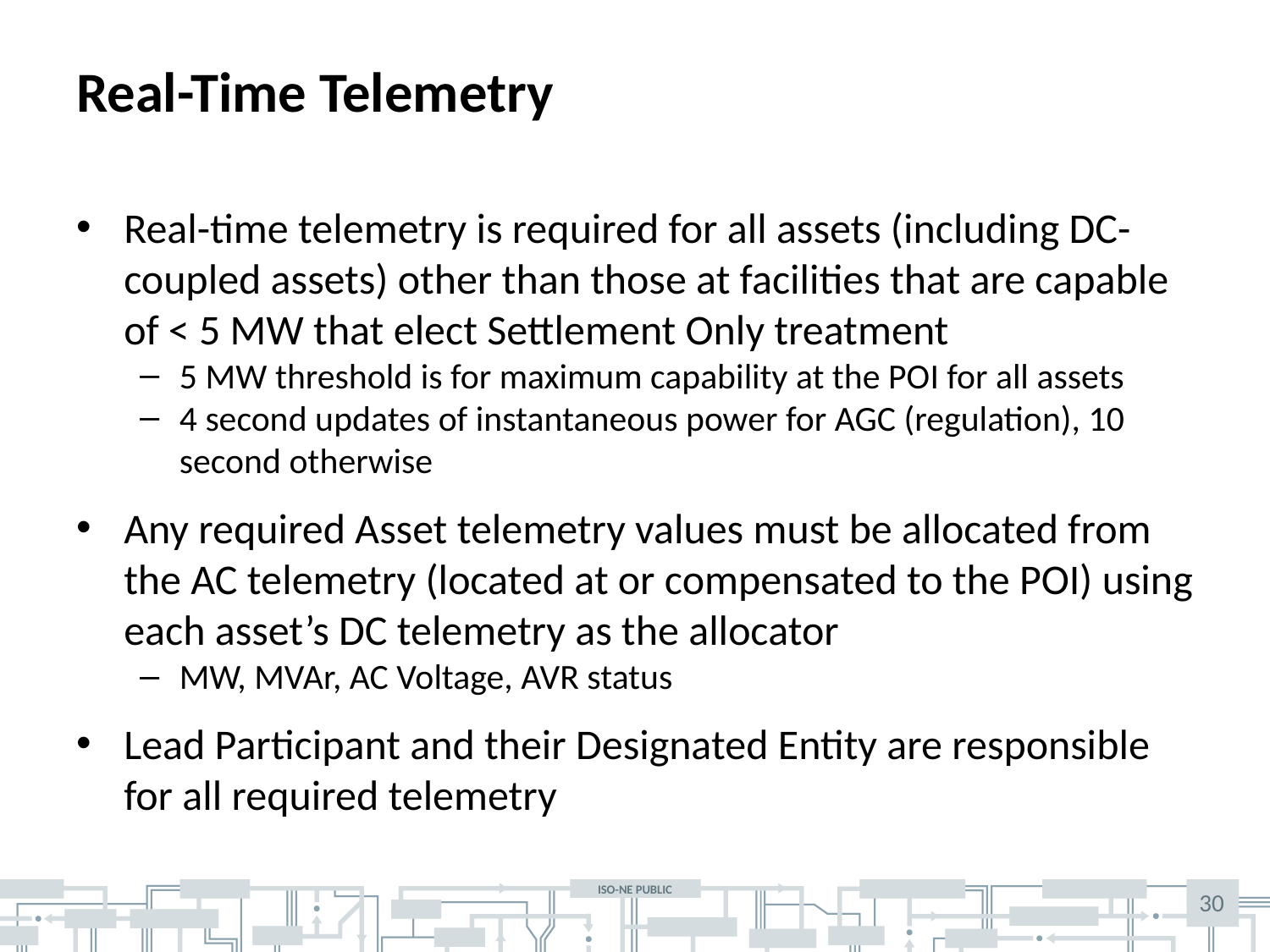

# Real-Time Telemetry
Real-time telemetry is required for all assets (including DC-coupled assets) other than those at facilities that are capable of < 5 MW that elect Settlement Only treatment
5 MW threshold is for maximum capability at the POI for all assets
4 second updates of instantaneous power for AGC (regulation), 10 second otherwise
Any required Asset telemetry values must be allocated from the AC telemetry (located at or compensated to the POI) using each asset’s DC telemetry as the allocator
MW, MVAr, AC Voltage, AVR status
Lead Participant and their Designated Entity are responsible for all required telemetry
30